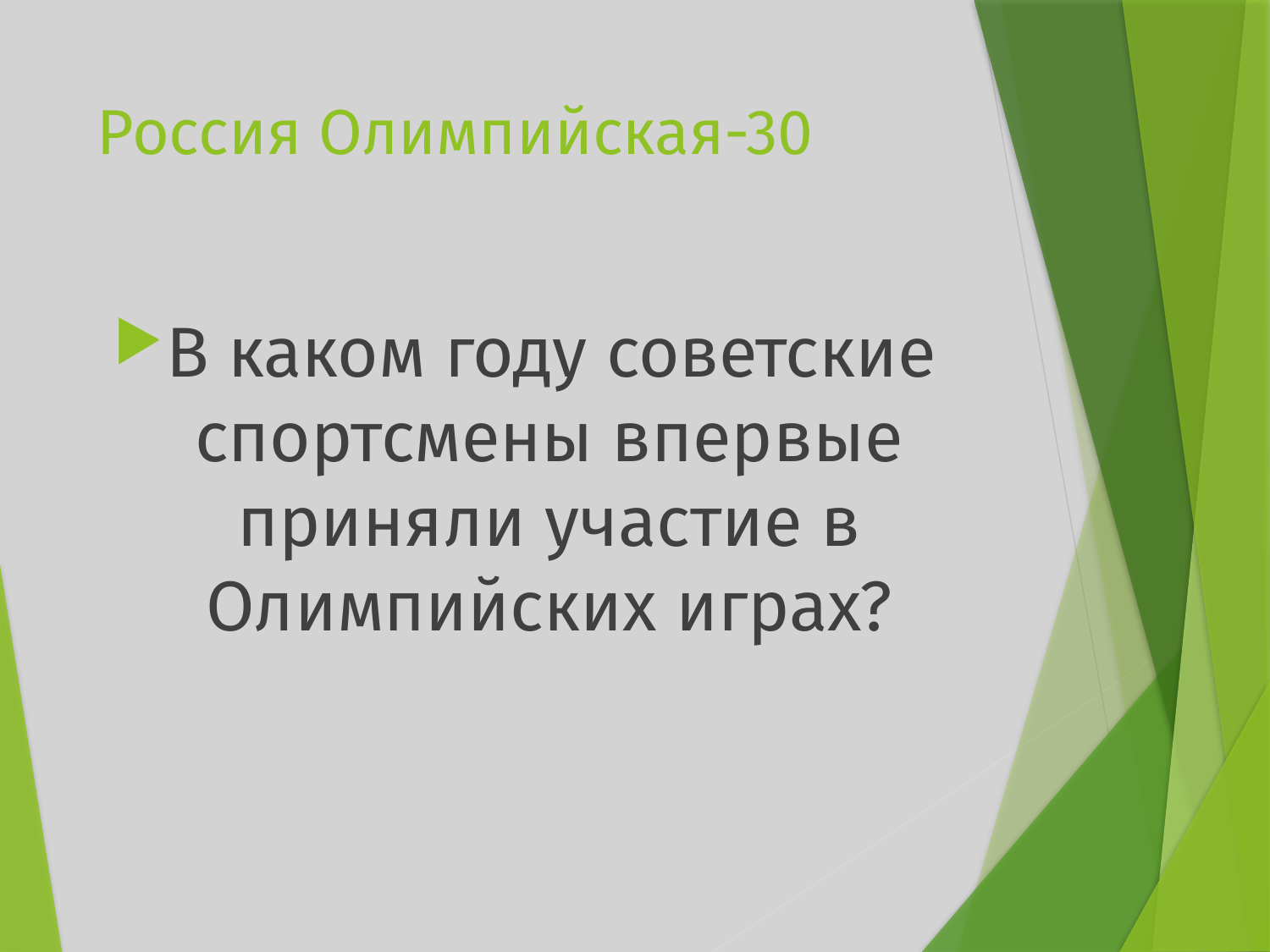

# Россия Олимпийская-30
В каком году советские спортсмены впервые приняли участие в Олимпийских играх?